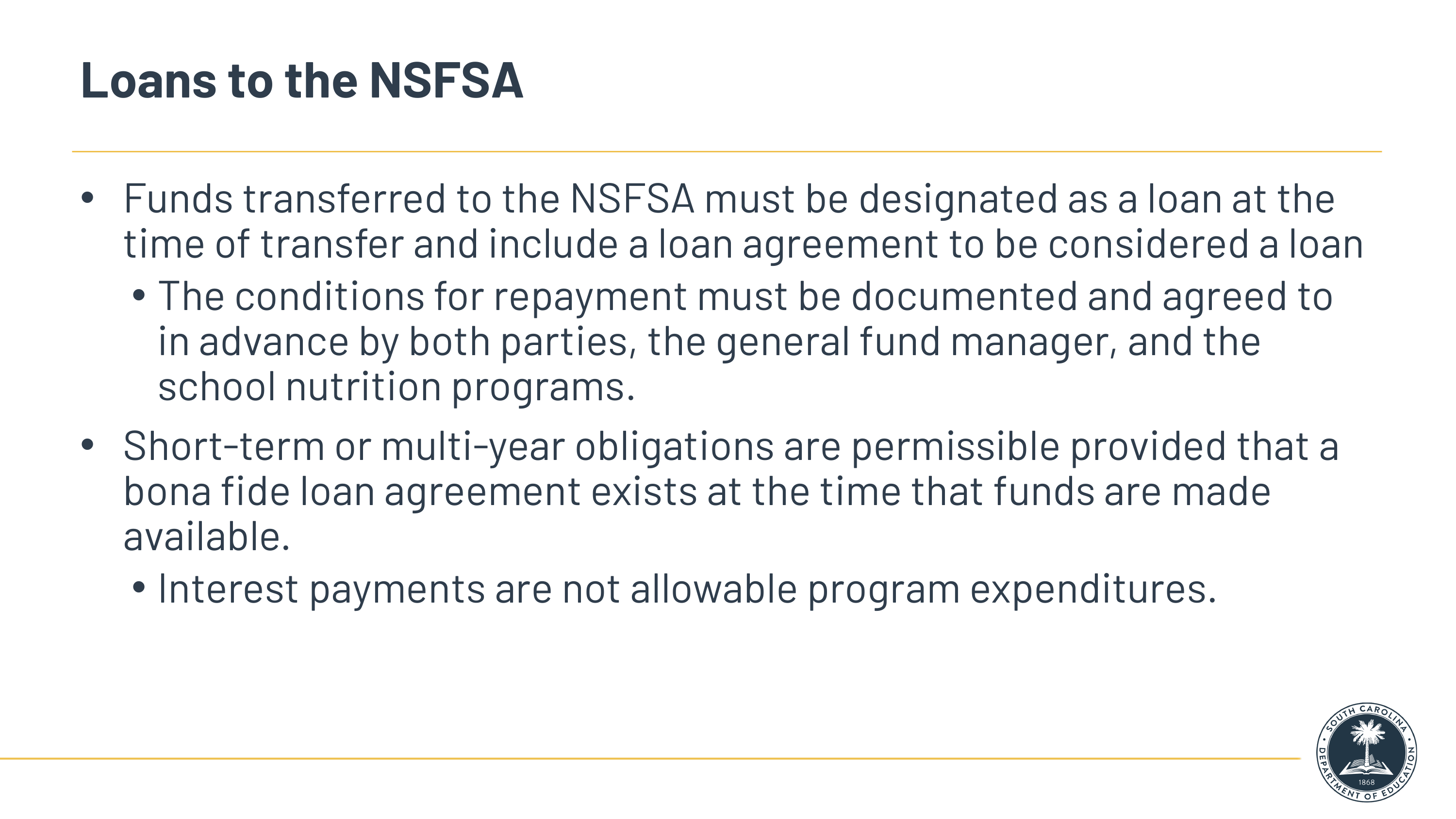

# Loans to the NSFSA
Funds transferred to the NSFSA must be designated as a loan at the time of transfer and include a loan agreement to be considered a loan
The conditions for repayment must be documented and agreed to in advance by both parties, the general fund manager, and the school nutrition programs.
Short-term or multi-year obligations are permissible provided that a bona fide loan agreement exists at the time that funds are made available.
Interest payments are not allowable program expenditures.